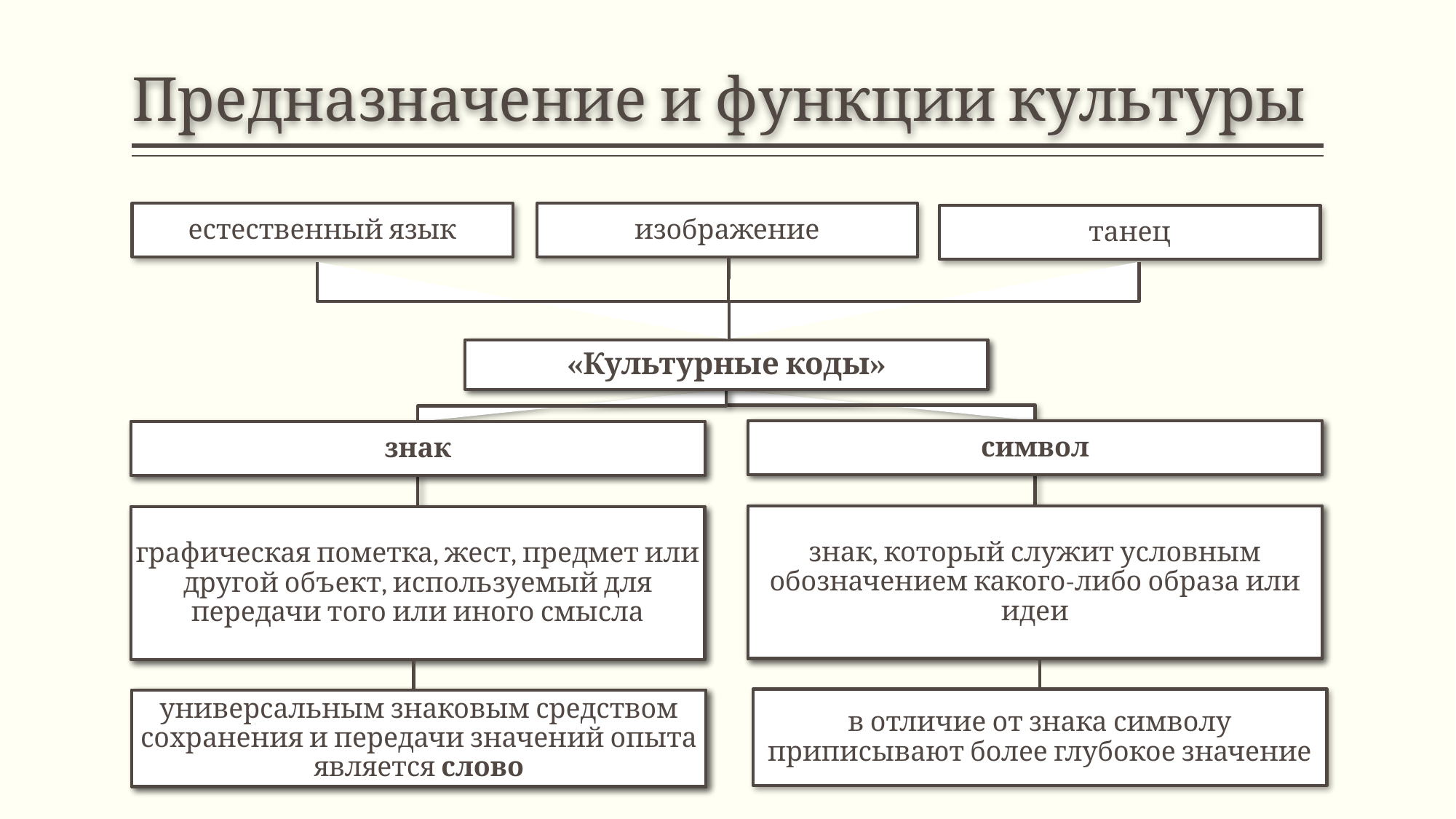

# Предназначение и функции культуры
естественный язык
изображение
танец

«Культурные коды»

символ

знак

знак, который служит условным обозначением какого-либо образа или идеи

графическая пометка, жест, предмет или другой объект, используемый для передачи того или иного смысла
в отличие от знака символу приписывают более глубокое значение

универсальным знаковым средством сохранения и передачи значений опыта является слово